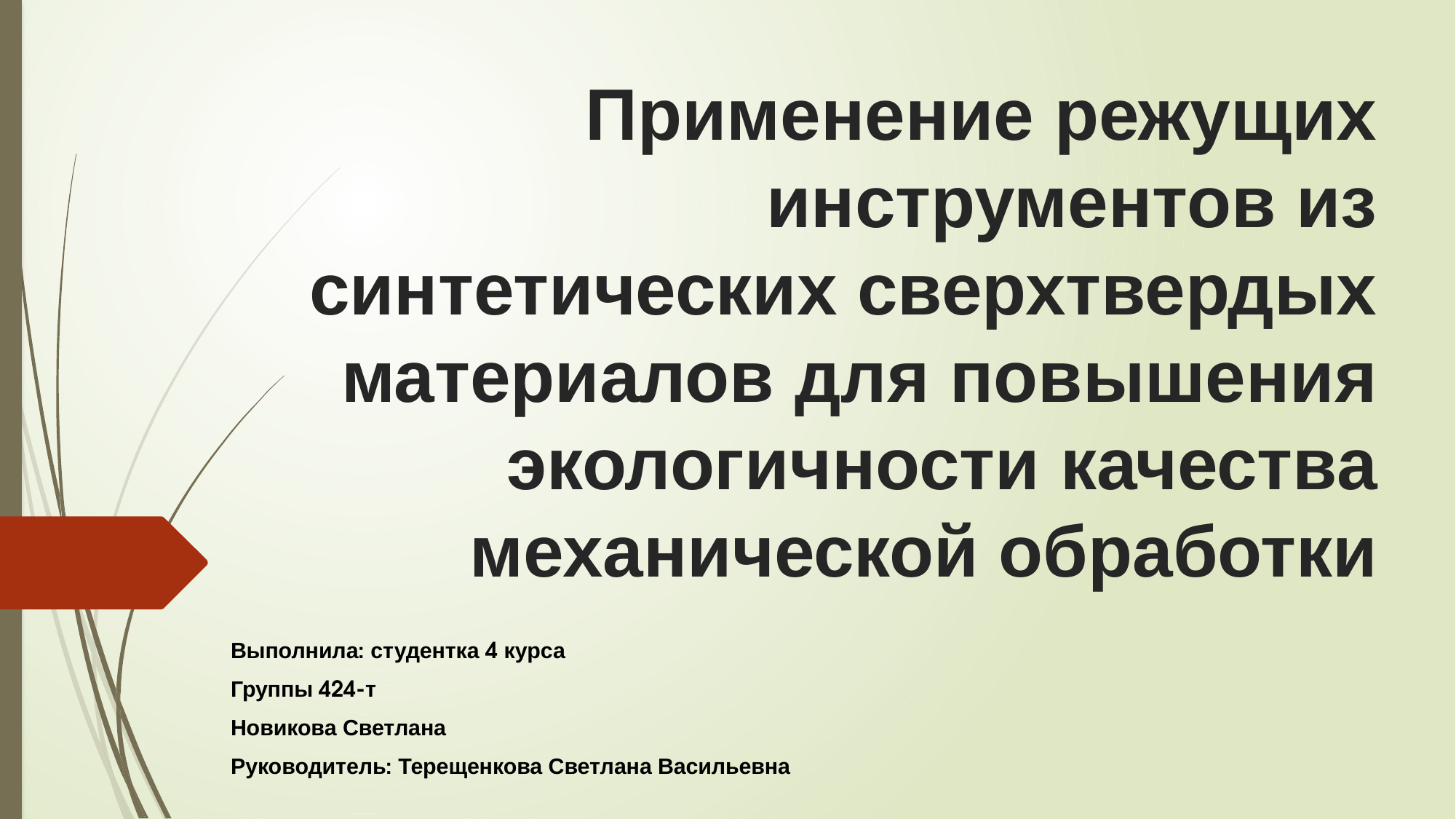

# Применение режущих инструментов из синтетических сверхтвердых материалов для повышения экологичности качества механической обработки
Выполнила: студентка 4 курса
Группы 424-т
Новикова Светлана
Руководитель: Терещенкова Светлана Васильевна